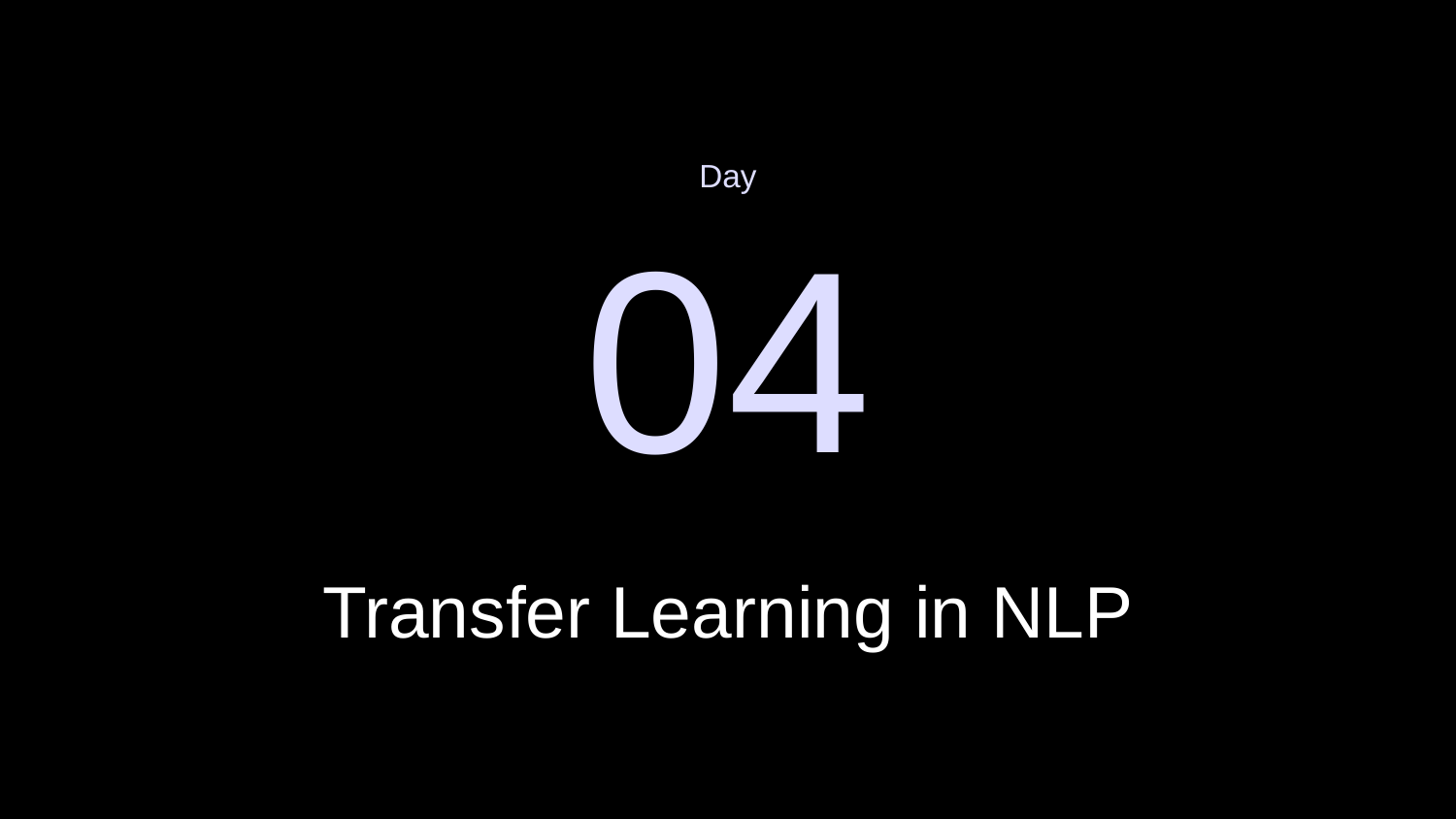

Day
04
# Transfer Learning in NLP